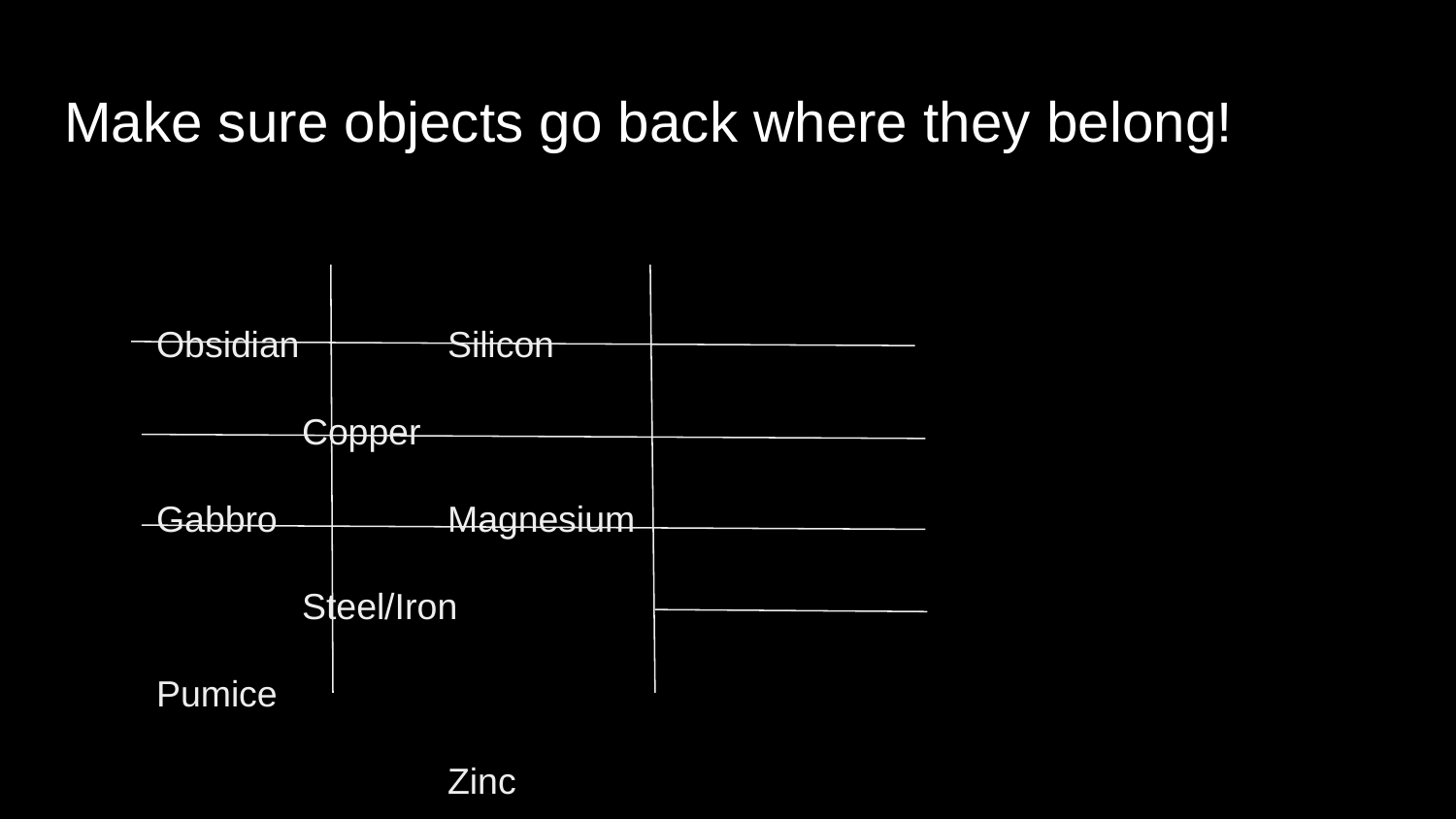

# Make sure objects go back where they belong!
Obsidian		Silicon				Copper
Gabbro		Magnesium			Steel/Iron
Pumice							Zinc
								Mystery
								Aluminum